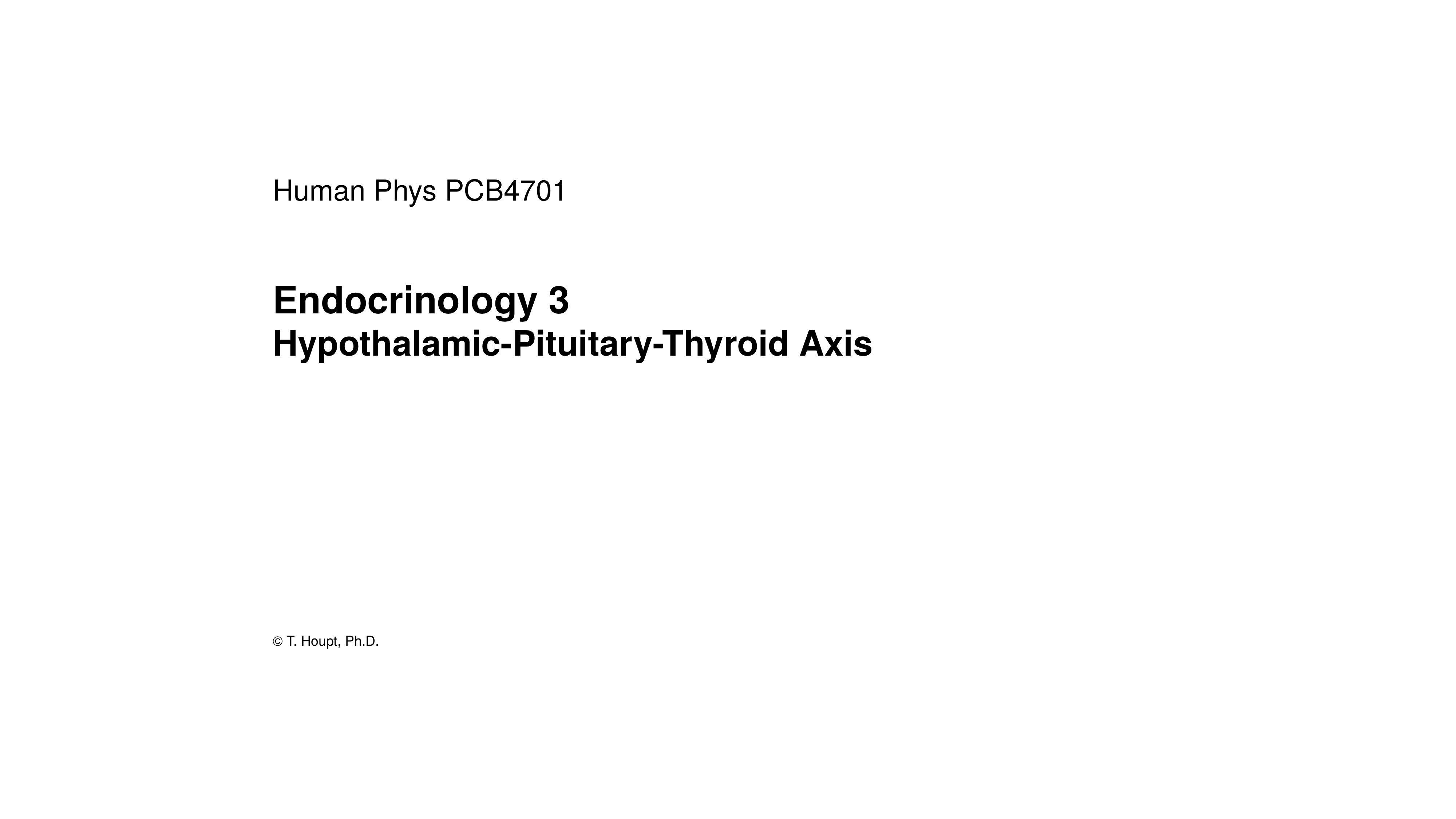

Human Phys PCB4701

Endocrinology 3
Hypothalamic-Pituitary-Thyroid Axis

© T. Houpt, Ph.D.